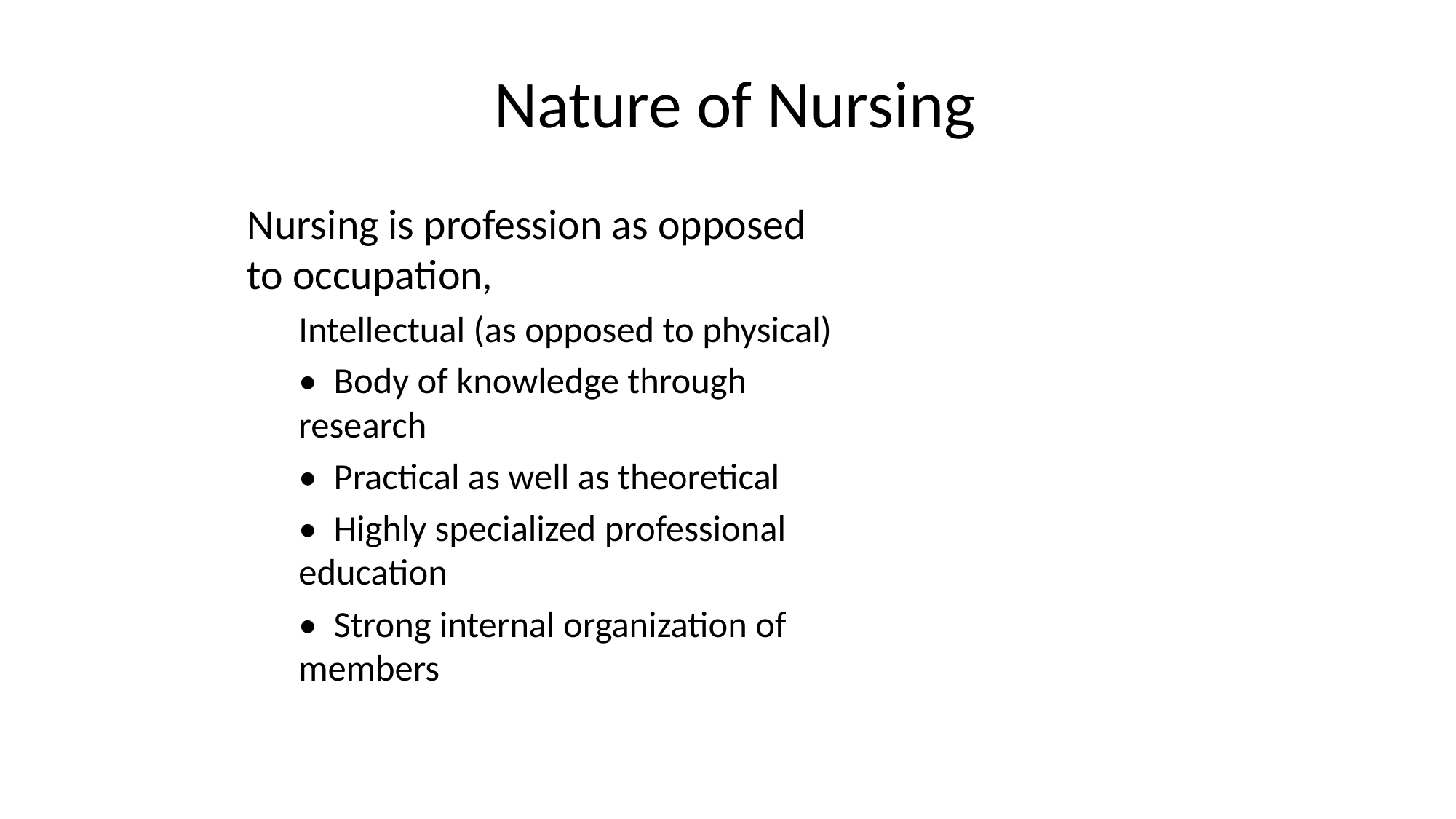

# Nature of Nursing
Nursing is profession as opposed to occupation,
Intellectual (as opposed to physical)
•  Body of knowledge through research
•  Practical as well as theoretical
•  Highly specialized professional education
•  Strong internal organization of members